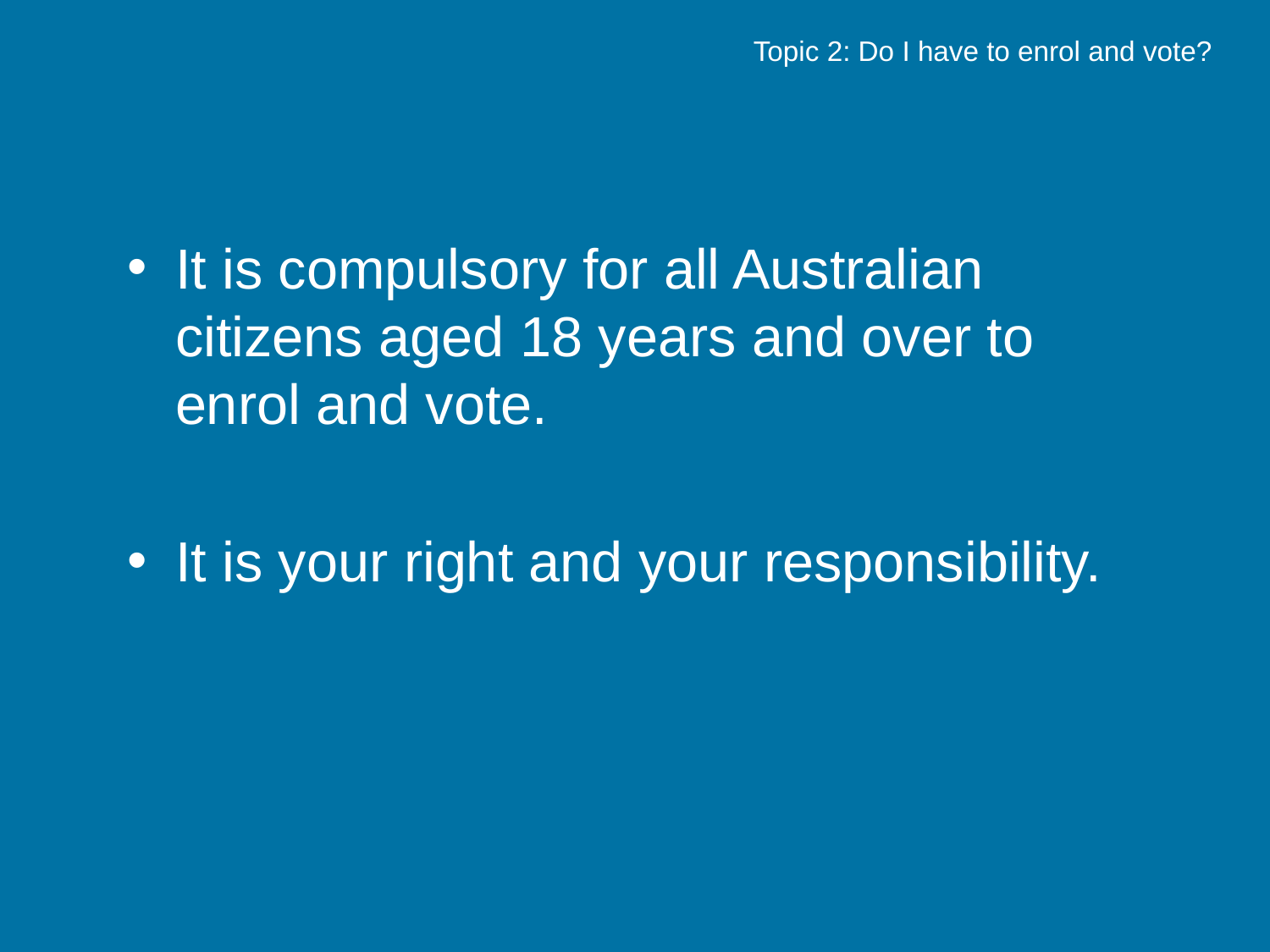

Topic 2: Do I have to enrol and vote?
It is compulsory for all Australian citizens aged 18 years and over to enrol and vote.

It is your right and your responsibility.